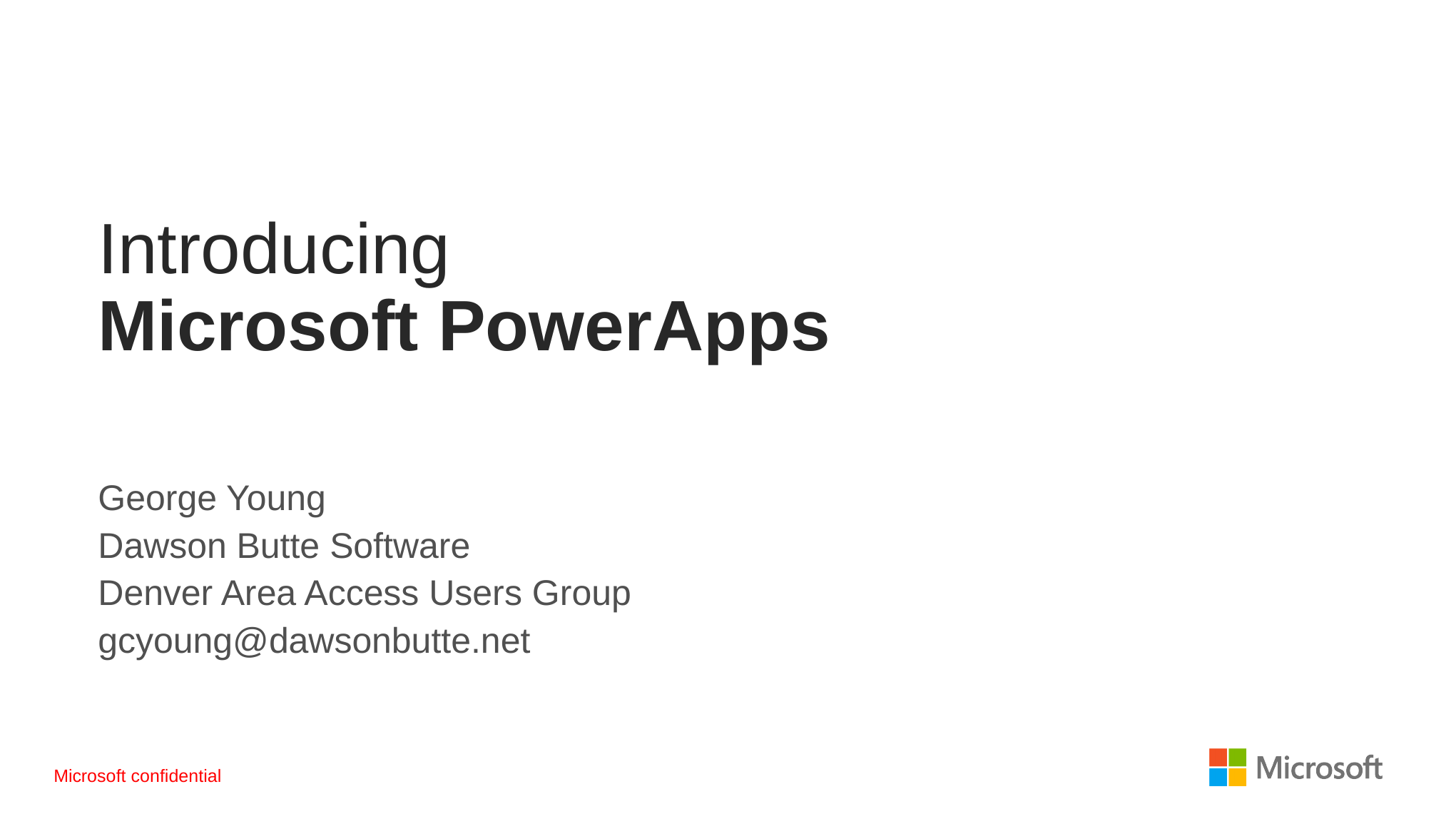

Introducing
Microsoft PowerApps
George Young
Dawson Butte Software
Denver Area Access Users Group
gcyoung@dawsonbutte.net